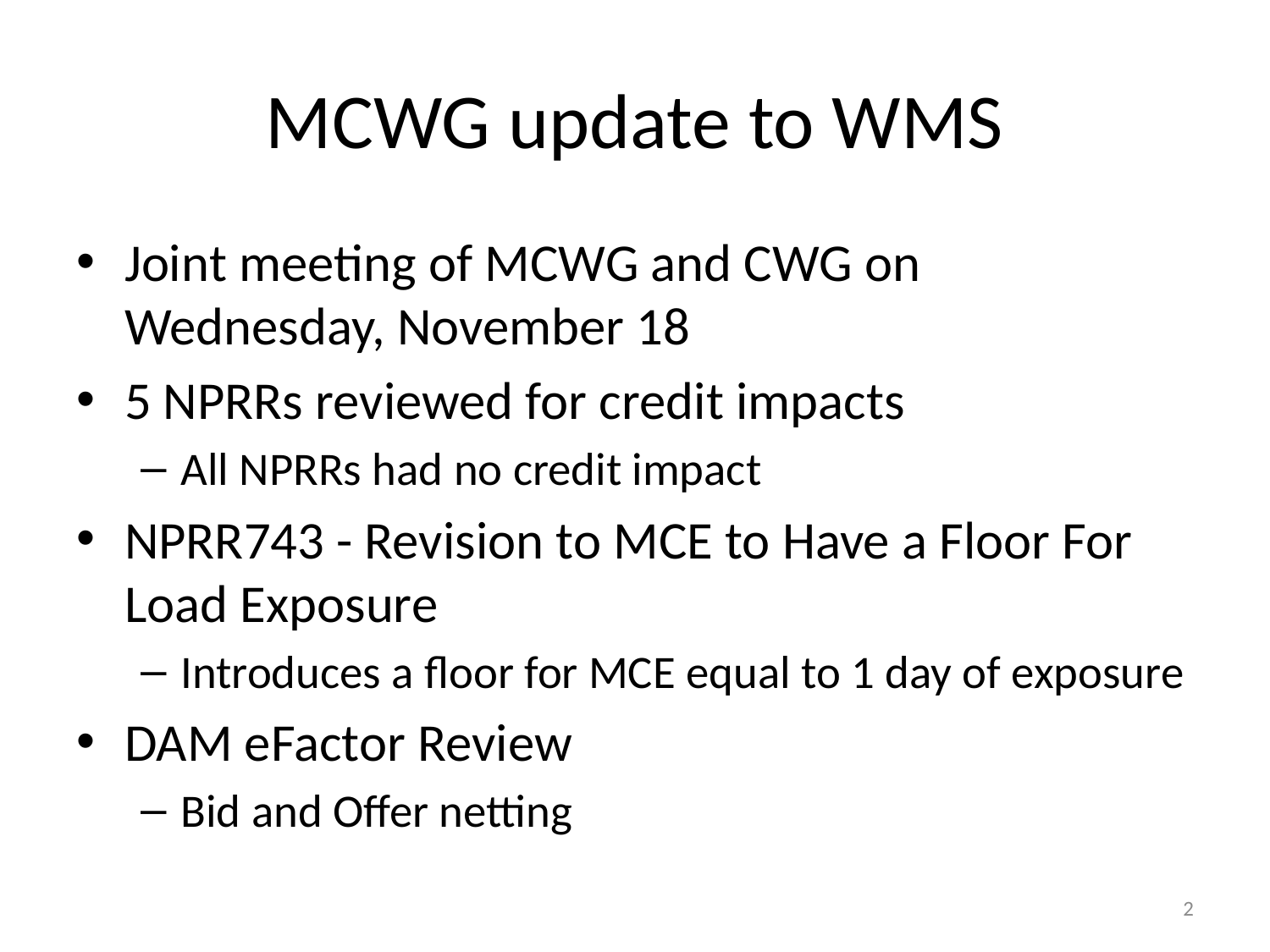

# MCWG update to WMS
Joint meeting of MCWG and CWG on Wednesday, November 18
5 NPRRs reviewed for credit impacts
All NPRRs had no credit impact
NPRR743 - Revision to MCE to Have a Floor For Load Exposure
Introduces a floor for MCE equal to 1 day of exposure
DAM eFactor Review
Bid and Offer netting
2